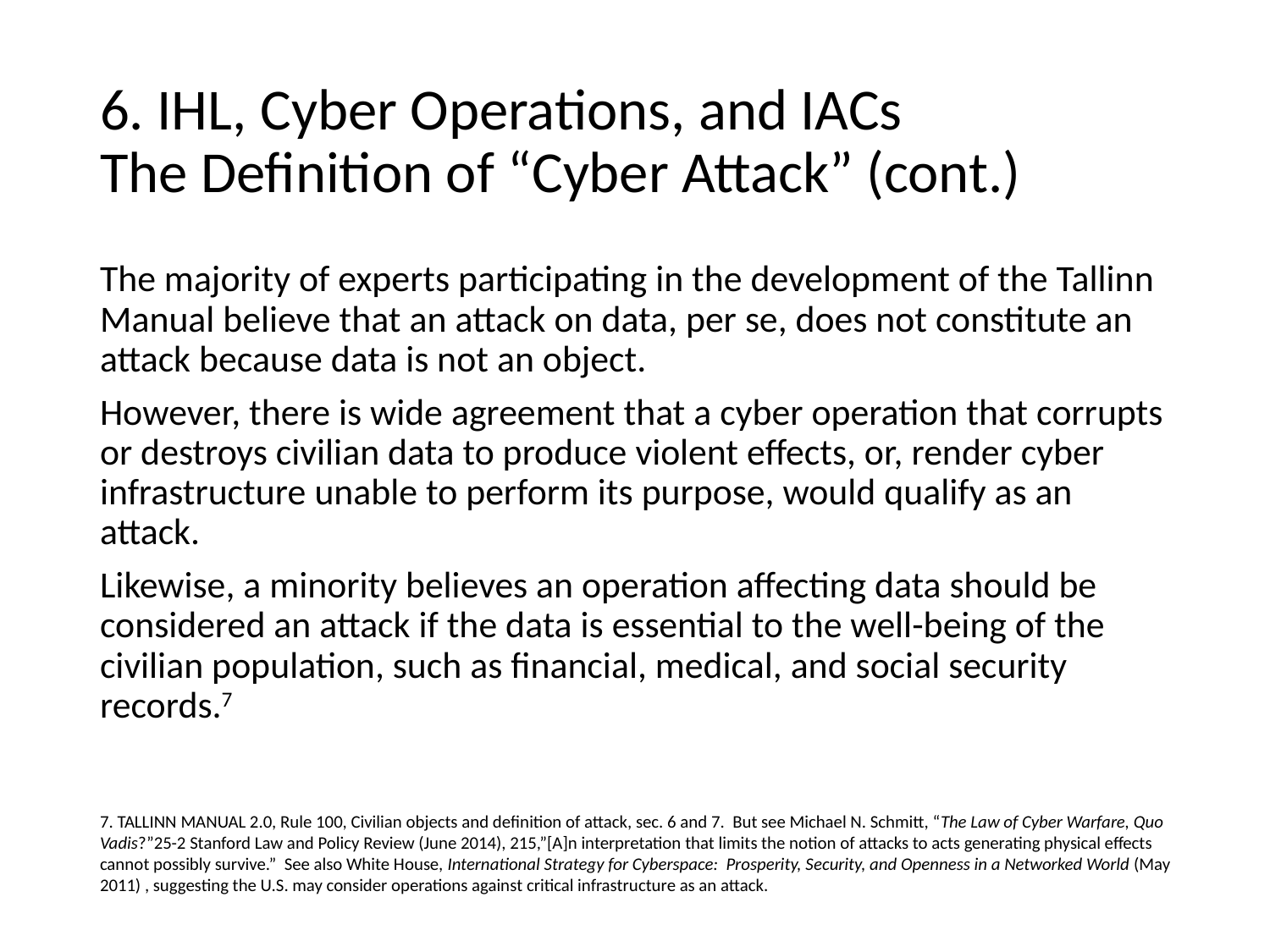

# 6. IHL, Cyber Operations, and IACs The Definition of “Cyber Attack” (cont.)
The majority of experts participating in the development of the Tallinn Manual believe that an attack on data, per se, does not constitute an attack because data is not an object.
However, there is wide agreement that a cyber operation that corrupts or destroys civilian data to produce violent effects, or, render cyber infrastructure unable to perform its purpose, would qualify as an attack.
Likewise, a minority believes an operation affecting data should be considered an attack if the data is essential to the well-being of the civilian population, such as financial, medical, and social security records.7

7. TALLINN MANUAL 2.0, Rule 100, Civilian objects and definition of attack, sec. 6 and 7.  But see Michael N. Schmitt, “The Law of Cyber Warfare, Quo Vadis?”25-2 Stanford Law and Policy Review (June 2014), 215,”[A]n interpretation that limits the notion of attacks to acts generating physical effects cannot possibly survive.”  See also White House, International Strategy for Cyberspace:  Prosperity, Security, and Openness in a Networked World (May 2011) , suggesting the U.S. may consider operations against critical infrastructure as an attack.